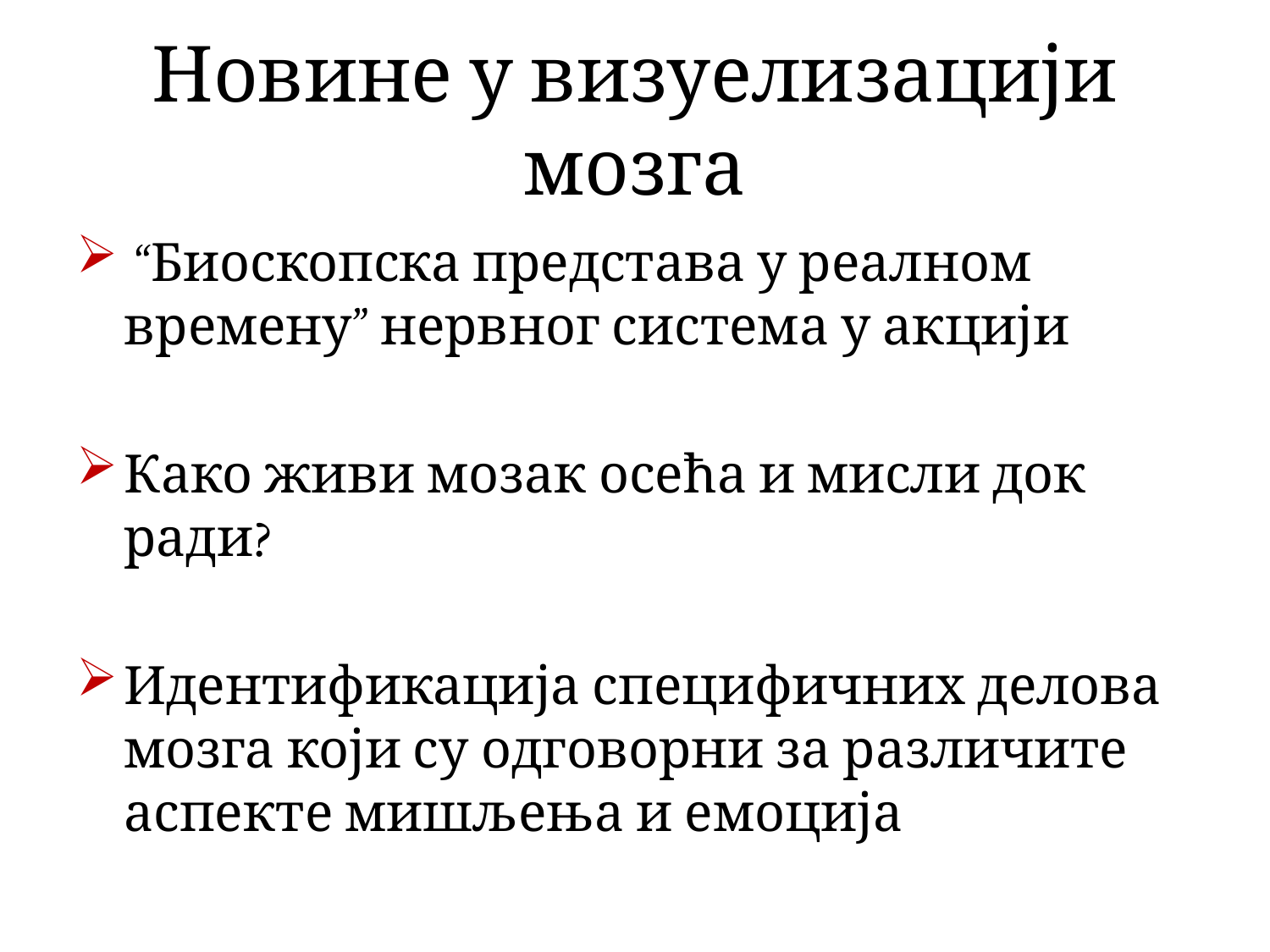

# Новине у визуелизацији мозга
 “Биоскопска представа у реалном времену” нервног система у акцији

Како живи мозак осећа и мисли док ради?

Идентификација специфичних делова мозга који су одговорни за различите аспекте мишљења и емоција